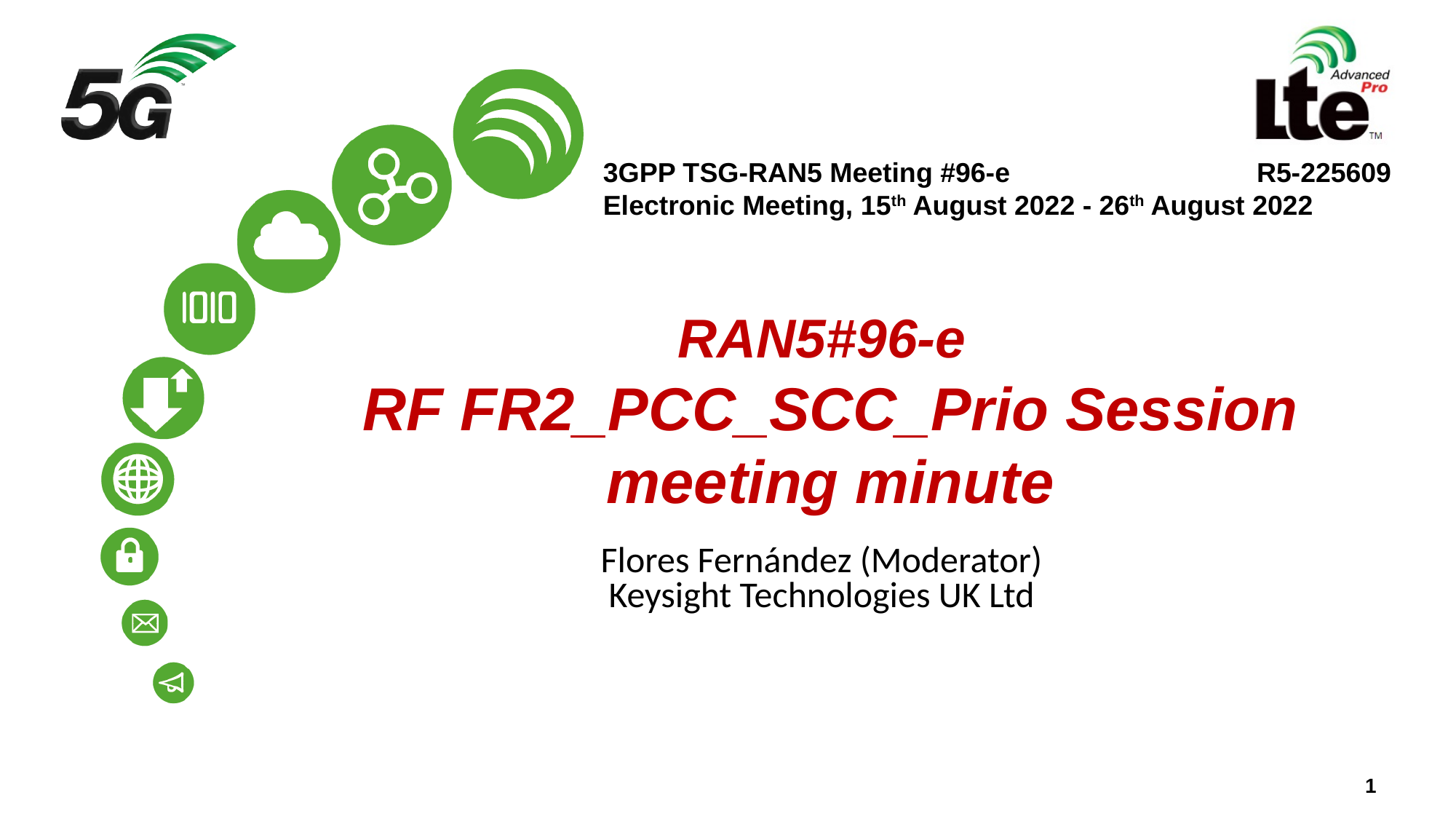

3GPP TSG-RAN5 Meeting #96-e	       R5-225609
Electronic Meeting, 15th August 2022 - 26th August 2022
# RAN5#96-e RF FR2_PCC_SCC_Prio Session meeting minute

Flores Fernández (Moderator)
Keysight Technologies UK Ltd